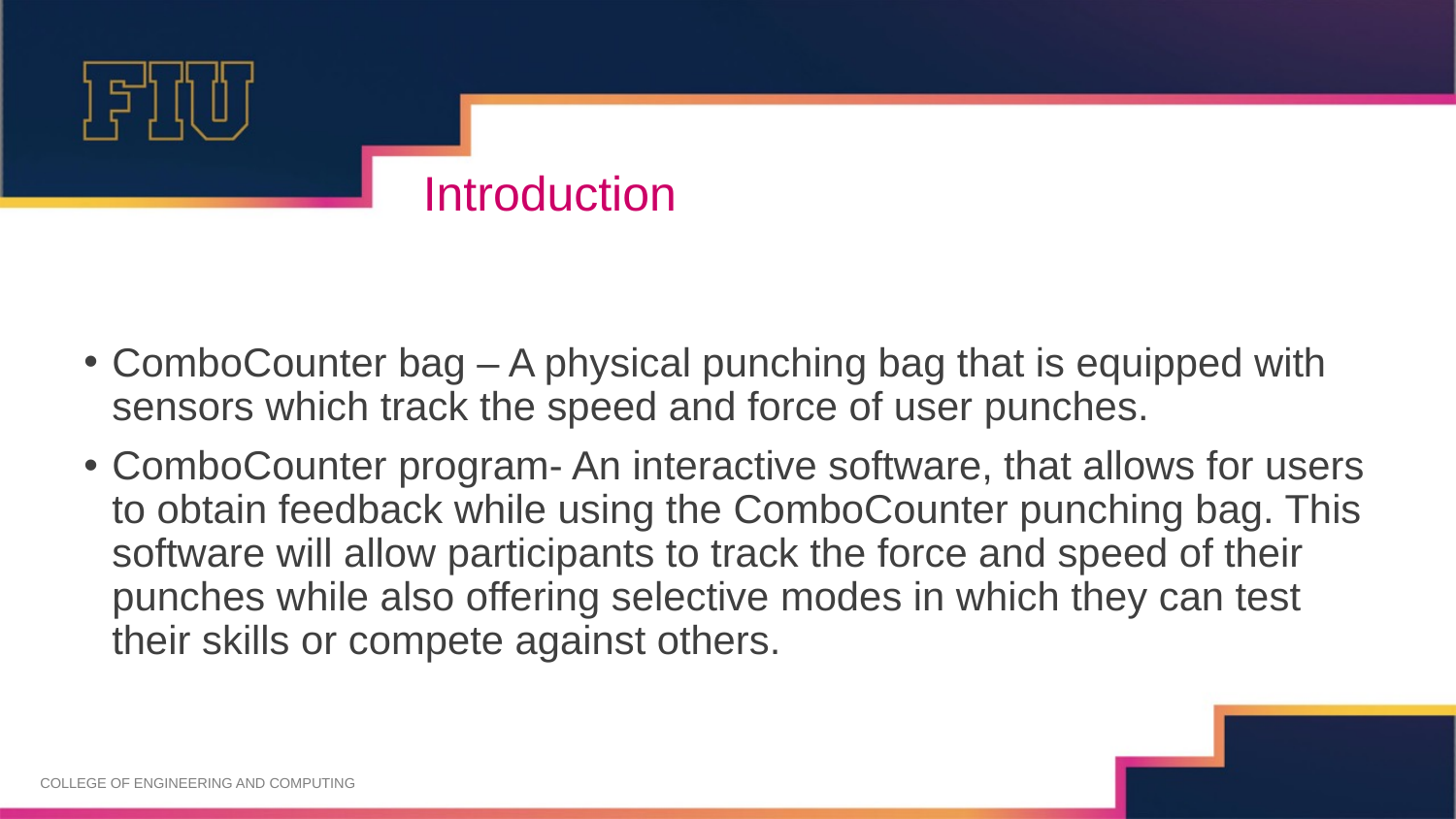

# Introduction
ComboCounter bag – A physical punching bag that is equipped with sensors which track the speed and force of user punches.
ComboCounter program- An interactive software, that allows for users to obtain feedback while using the ComboCounter punching bag. This software will allow participants to track the force and speed of their punches while also offering selective modes in which they can test their skills or compete against others.